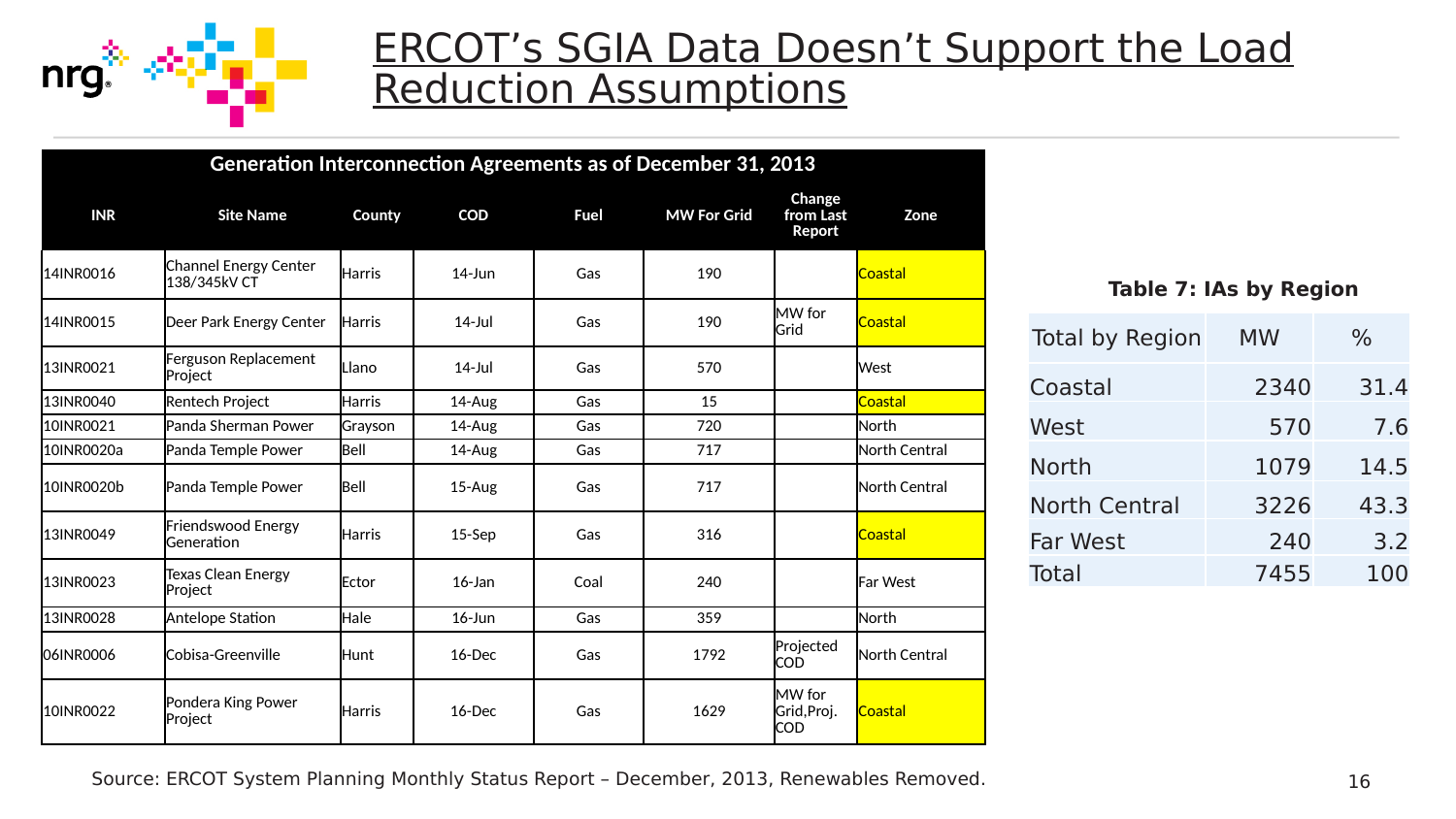

# ERCOT’s SGIA Data Doesn’t Support the Load Reduction Assumptions
| Generation Interconnection Agreements as of December 31, 2013 |  |  |  |  |  |  |  |
| --- | --- | --- | --- | --- | --- | --- | --- |
| INR | Site Name | County | COD | Fuel | MW For Grid | Change from Last Report | Zone |
| 14INR0016 | Channel Energy Center 138/345kV CT | Harris | 14-Jun | Gas | 190 |  | Coastal |
| 14INR0015 | Deer Park Energy Center | Harris | 14-Jul | Gas | 190 | MW for Grid | Coastal |
| 13INR0021 | Ferguson Replacement Project | Llano | 14-Jul | Gas | 570 |  | West |
| 13INR0040 | Rentech Project | Harris | 14-Aug | Gas | 15 |  | Coastal |
| 10INR0021 | Panda Sherman Power | Grayson | 14-Aug | Gas | 720 |  | North |
| 10INR0020a | Panda Temple Power | Bell | 14-Aug | Gas | 717 |  | North Central |
| 10INR0020b | Panda Temple Power | Bell | 15-Aug | Gas | 717 |  | North Central |
| 13INR0049 | Friendswood Energy Generation | Harris | 15-Sep | Gas | 316 |  | Coastal |
| 13INR0023 | Texas Clean Energy Project | Ector | 16-Jan | Coal | 240 |  | Far West |
| 13INR0028 | Antelope Station | Hale | 16-Jun | Gas | 359 |  | North |
| 06INR0006 | Cobisa-Greenville | Hunt | 16-Dec | Gas | 1792 | Projected COD | North Central |
| 10INR0022 | Pondera King Power Project | Harris | 16-Dec | Gas | 1629 | MW for Grid,Proj. COD | Coastal |
Table 7: IAs by Region
| Total by Region | MW | % |
| --- | --- | --- |
| Coastal | 2340 | 31.4 |
| West | 570 | 7.6 |
| North | 1079 | 14.5 |
| North Central | 3226 | 43.3 |
| Far West | 240 | 3.2 |
| Total | 7455 | 100 |
Source: ERCOT System Planning Monthly Status Report – December, 2013, Renewables Removed.